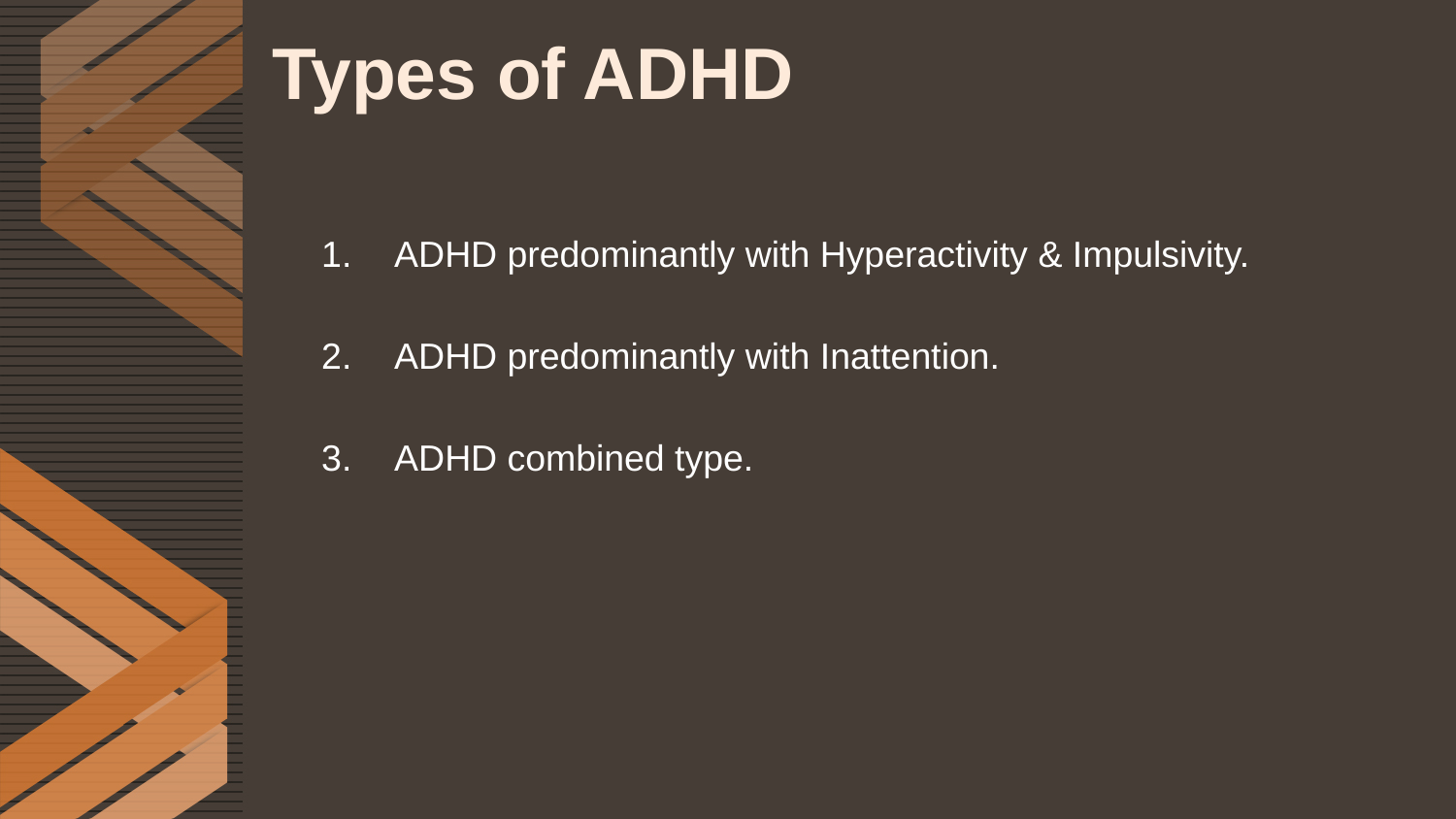

# Types of ADHD
ADHD predominantly with Hyperactivity & Impulsivity.

ADHD predominantly with Inattention.

ADHD combined type.